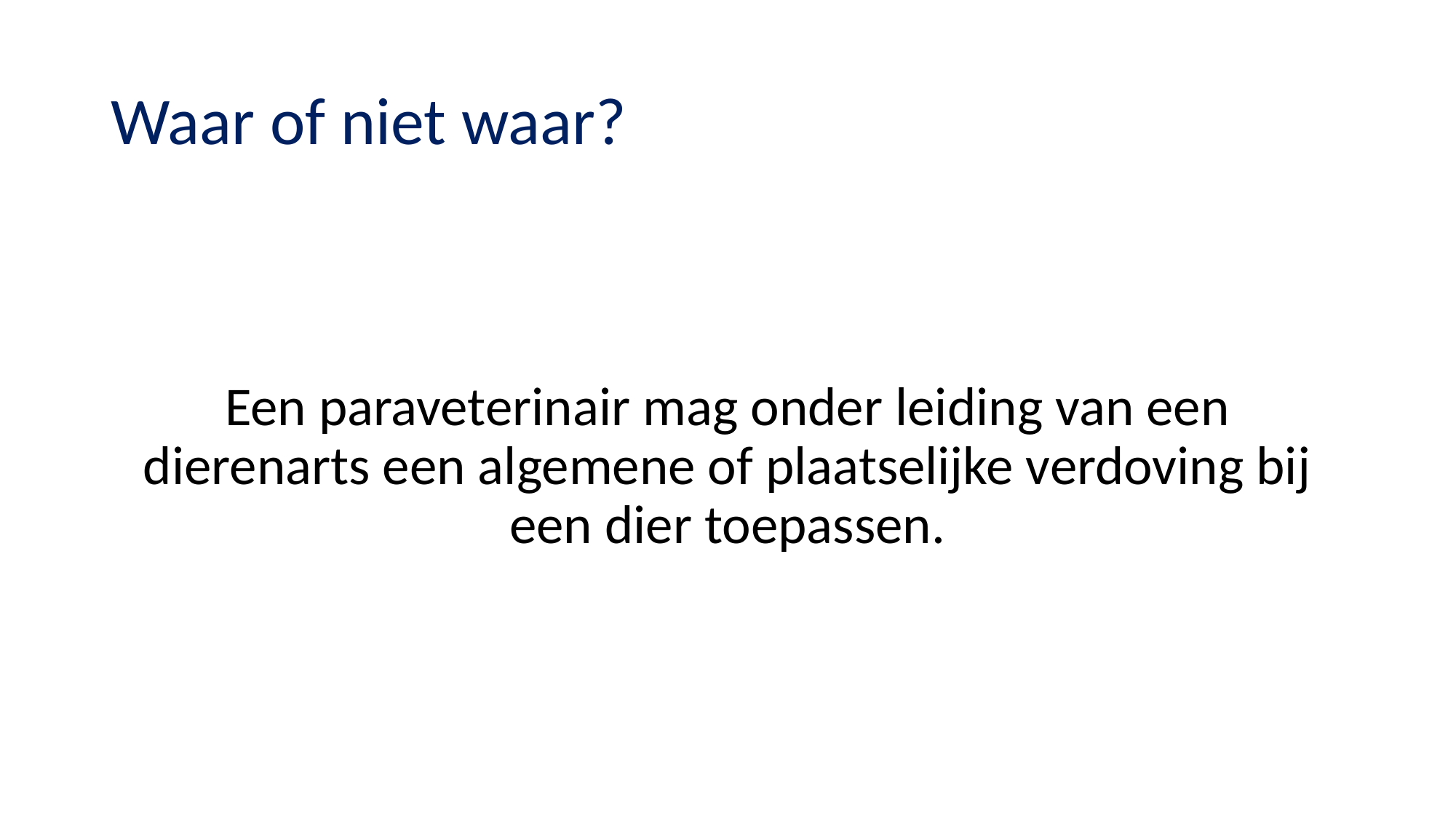

# Waar of niet waar?

Een paraveterinair mag onder leiding van een dierenarts een algemene of plaatselijke verdoving bij een dier toepassen.